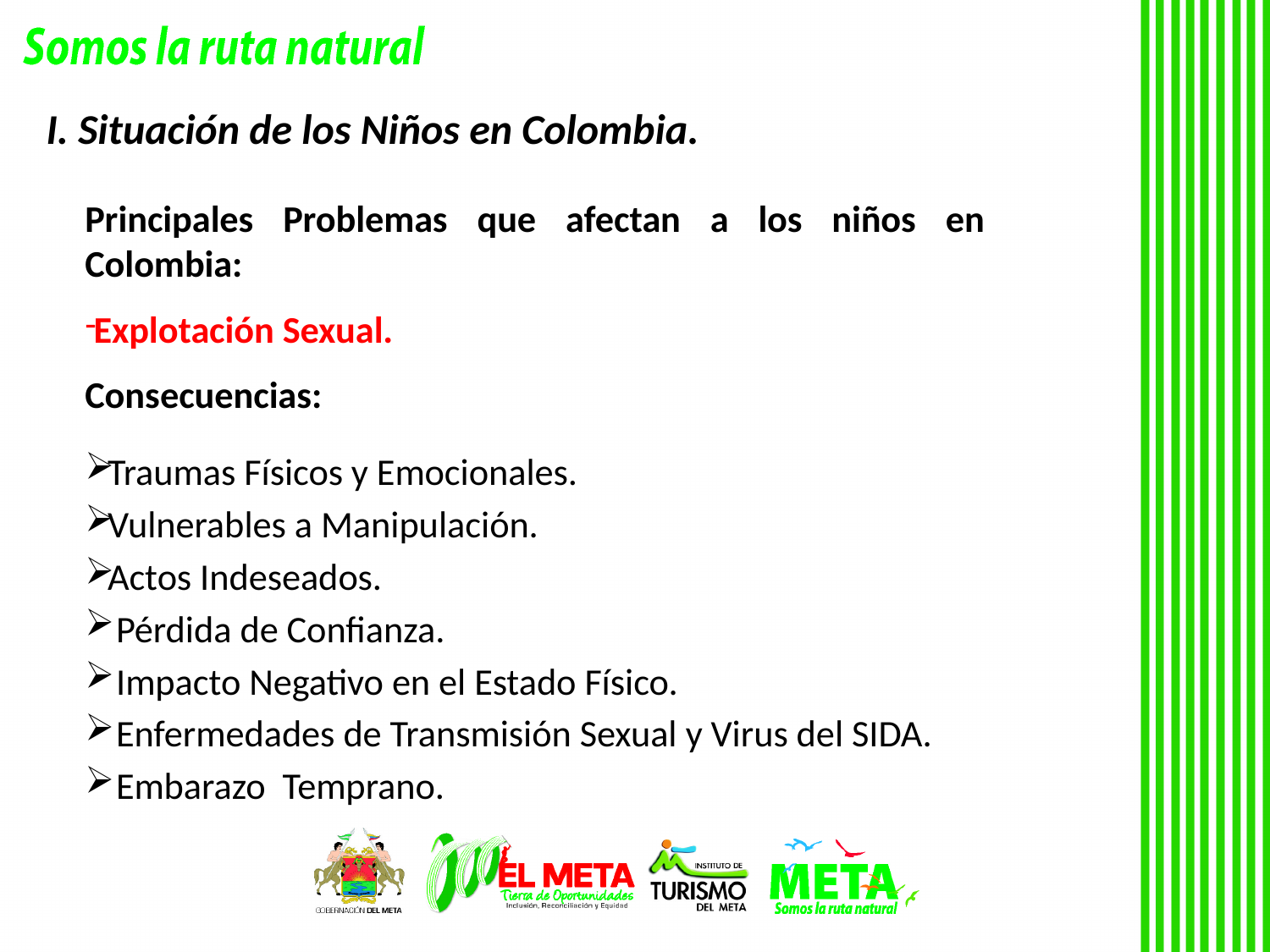

# I. Situación de los Niños en Colombia.
Principales Problemas que afectan a los niños en Colombia:

Explotación Sexual.

Consecuencias:

Traumas Físicos y Emocionales.
Vulnerables a Manipulación.
Actos Indeseados.
 Pérdida de Confianza.
 Impacto Negativo en el Estado Físico.
 Enfermedades de Transmisión Sexual y Virus del SIDA.
 Embarazo  Temprano.